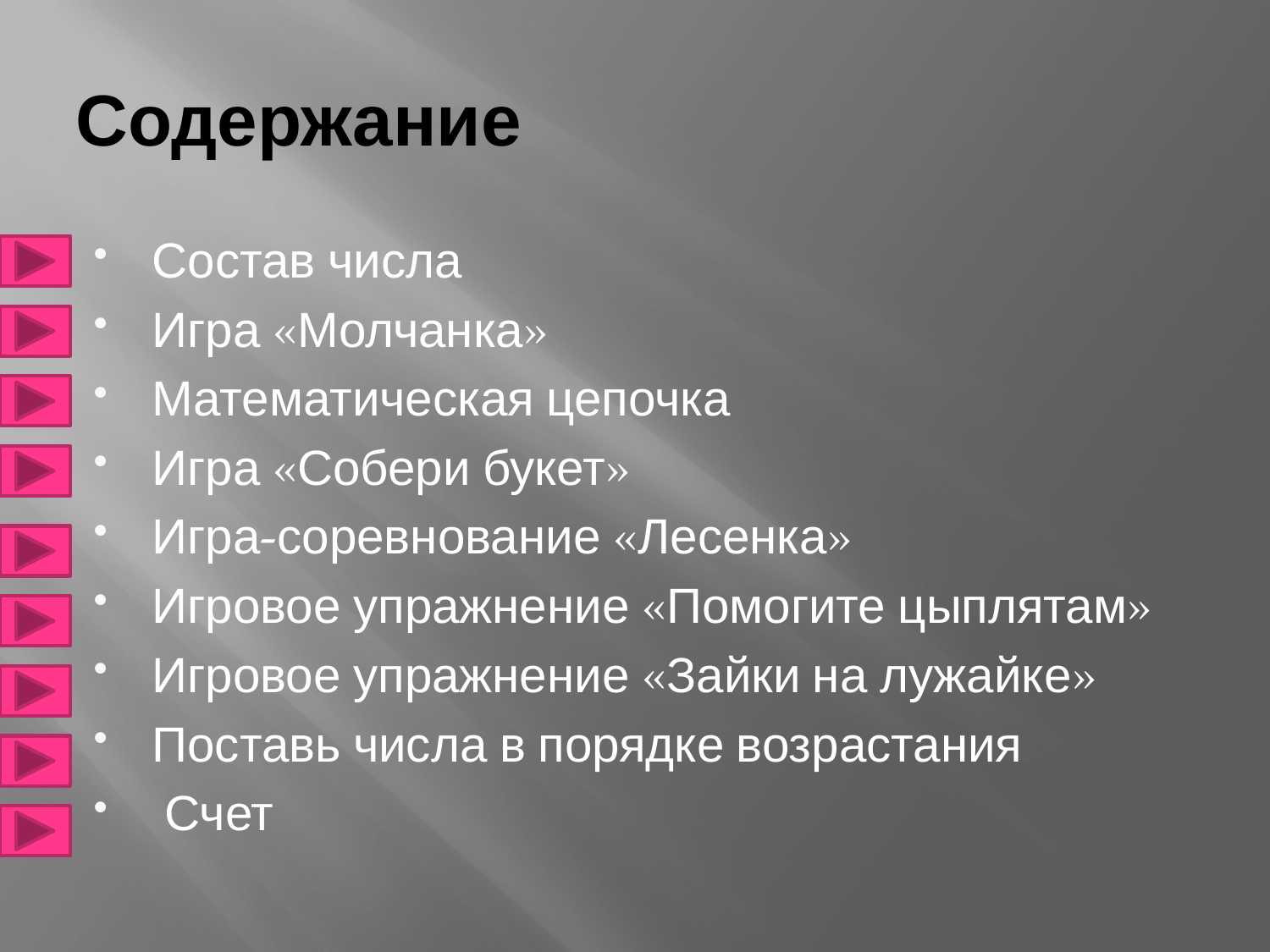

# Содержание
Состав числа
Игра «Молчанка»
Математическая цепочка
Игра «Собери букет»
Игра-соревнование «Лесенка»
Игровое упражнение «Помогите цыплятам»
Игровое упражнение «Зайки на лужайке»
Поставь числа в порядке возрастания
 Счет